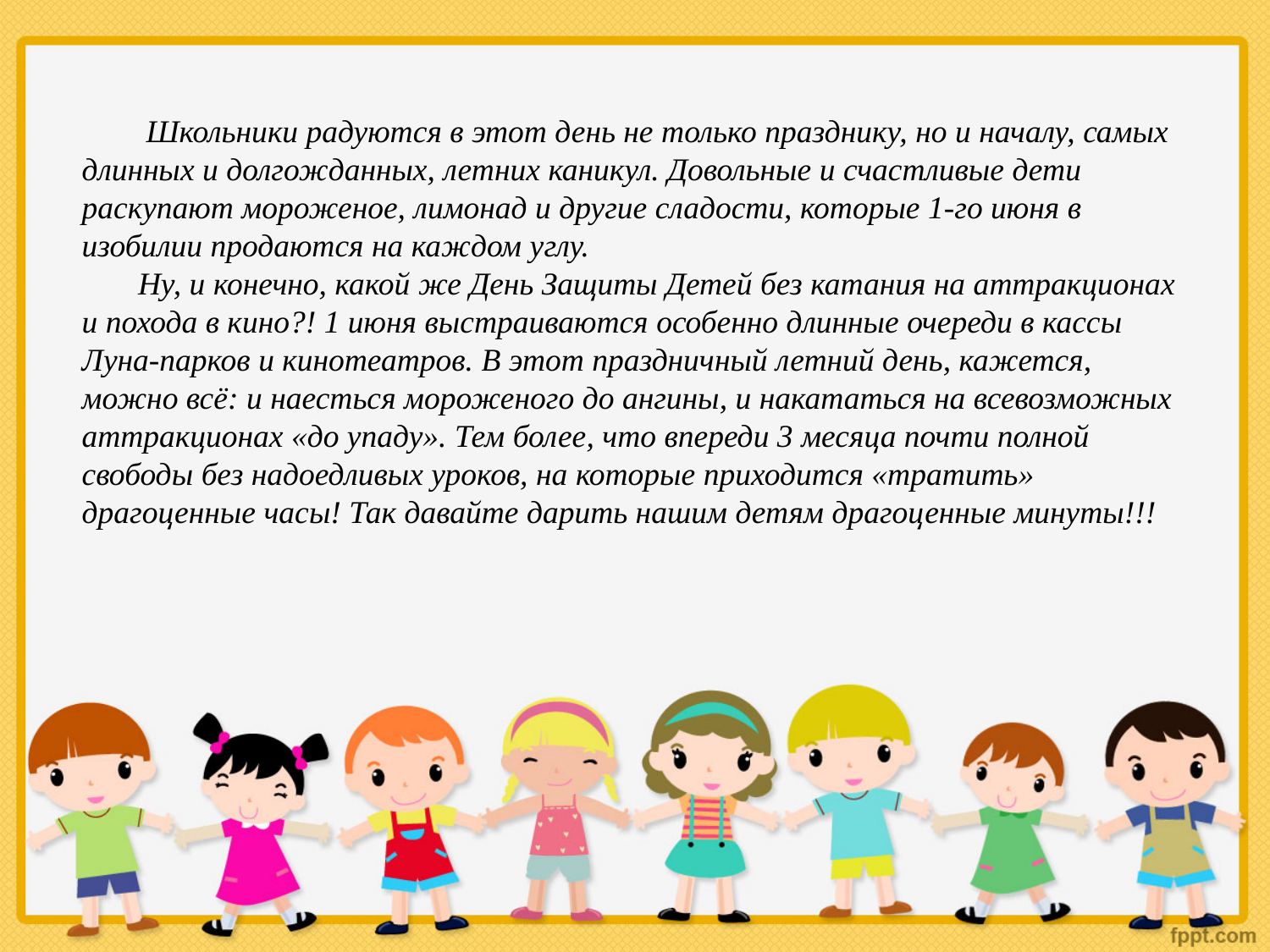

Школьники радуются в этот день не только празднику, но и началу, самых длинных и долгожданных, летних каникул. Довольные и счастливые дети раскупают мороженое, лимонад и другие сладости, которые 1-го июня в изобилии продаются на каждом углу.
       Ну, и конечно, какой же День Защиты Детей без катания на аттракционах и похода в кино?! 1 июня выстраиваются особенно длинные очереди в кассы Луна-парков и кинотеатров. В этот праздничный летний день, кажется, можно всё: и наесться мороженого до ангины, и накататься на всевозможных аттракционах «до упаду». Тем более, что впереди 3 месяца почти полной свободы без надоедливых уроков, на которые приходится «тратить» драгоценные часы! Так давайте дарить нашим детям драгоценные минуты!!!